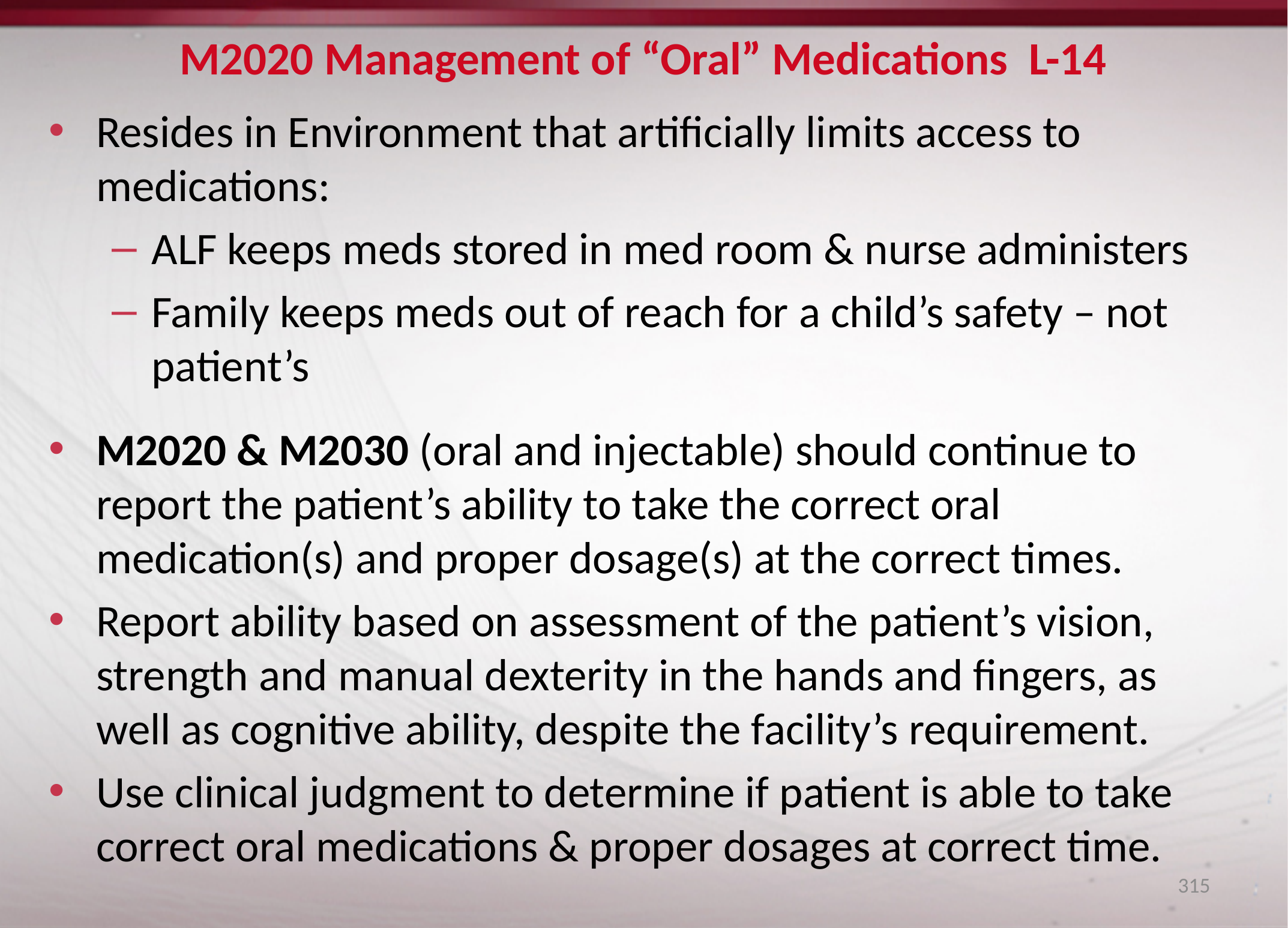

# M2020 Management of “Oral” Medications  L-14
Resides in Environment that artificially limits access to medications:
ALF keeps meds stored in med room & nurse administers
Family keeps meds out of reach for a child’s safety – not patient’s

M2020 & M2030 (oral and injectable) should continue to report the patient’s ability to take the correct oral medication(s) and proper dosage(s) at the correct times.
Report ability based on assessment of the patient’s vision, strength and manual dexterity in the hands and fingers, as well as cognitive ability, despite the facility’s requirement.
Use clinical judgment to determine if patient is able to take correct oral medications & proper dosages at correct time.
315